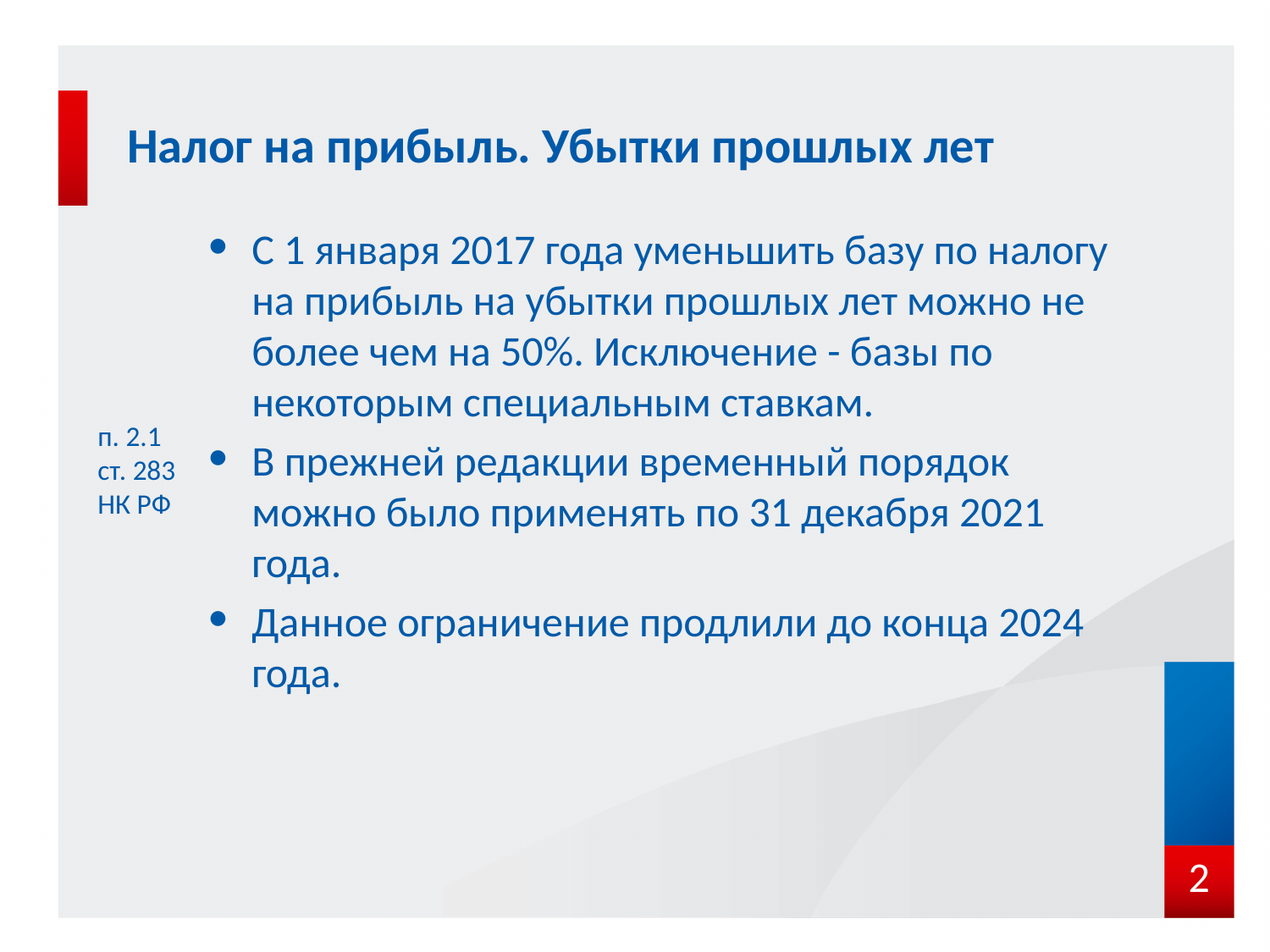

# Налог на прибыль. Убытки прошлых лет

п. 2.1 ст. 283 НК РФ
С 1 января 2017 года уменьшить базу по налогу на прибыль на убытки прошлых лет можно не более чем на 50%. Исключение - базы по некоторым специальным ставкам.
В прежней редакции временный порядок можно было применять по 31 декабря 2021 года.
Данное ограничение продлили до конца 2024 года.
2